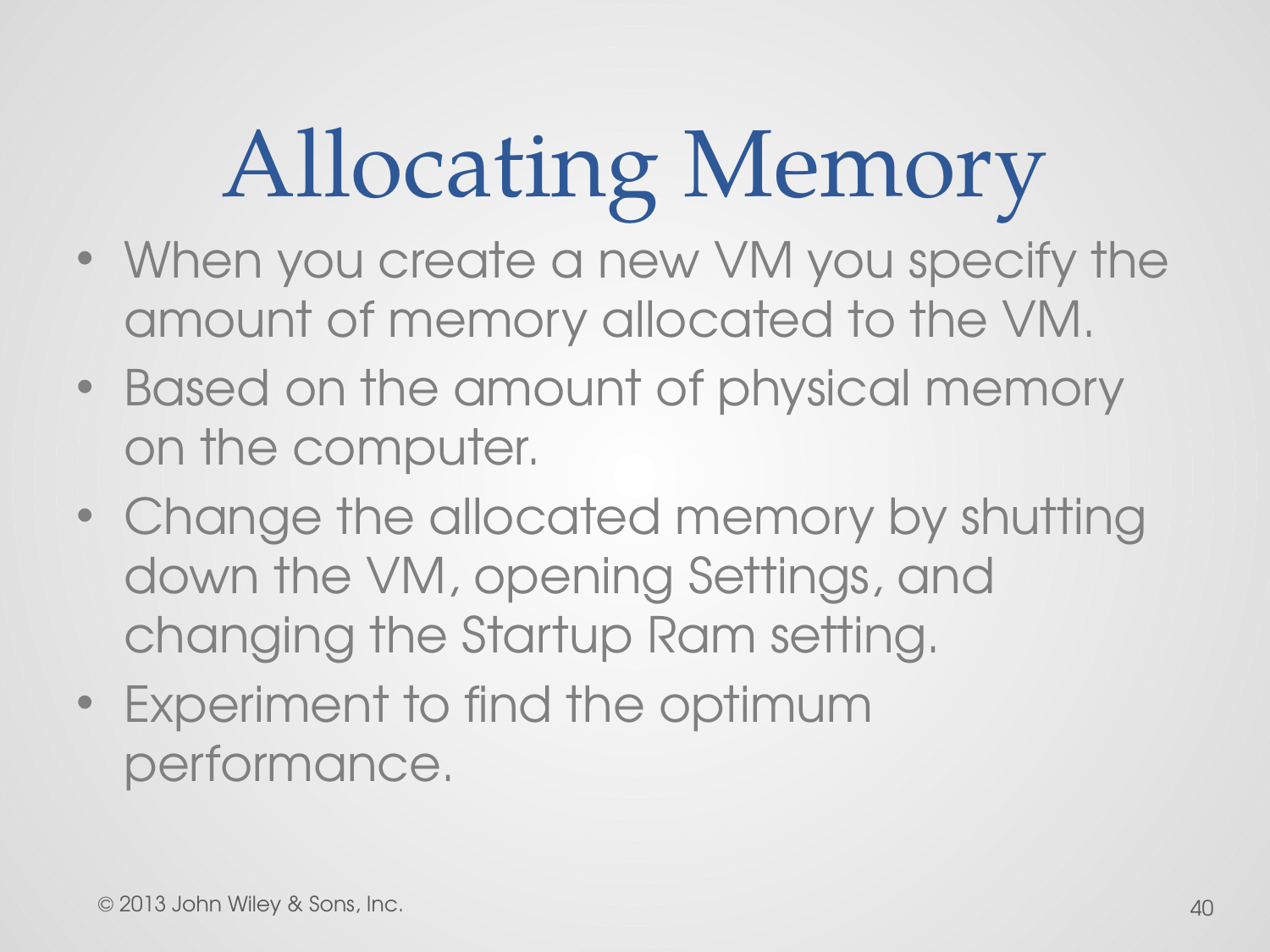

# Allocating Memory
When you create a new VM you specify the amount of memory allocated to the VM.
Based on the amount of physical memory on the computer.
Change the allocated memory by shutting down the VM, opening Settings, and changing the Startup Ram setting.
Experiment to find the optimum performance.
© 2013 John Wiley & Sons, Inc.
40